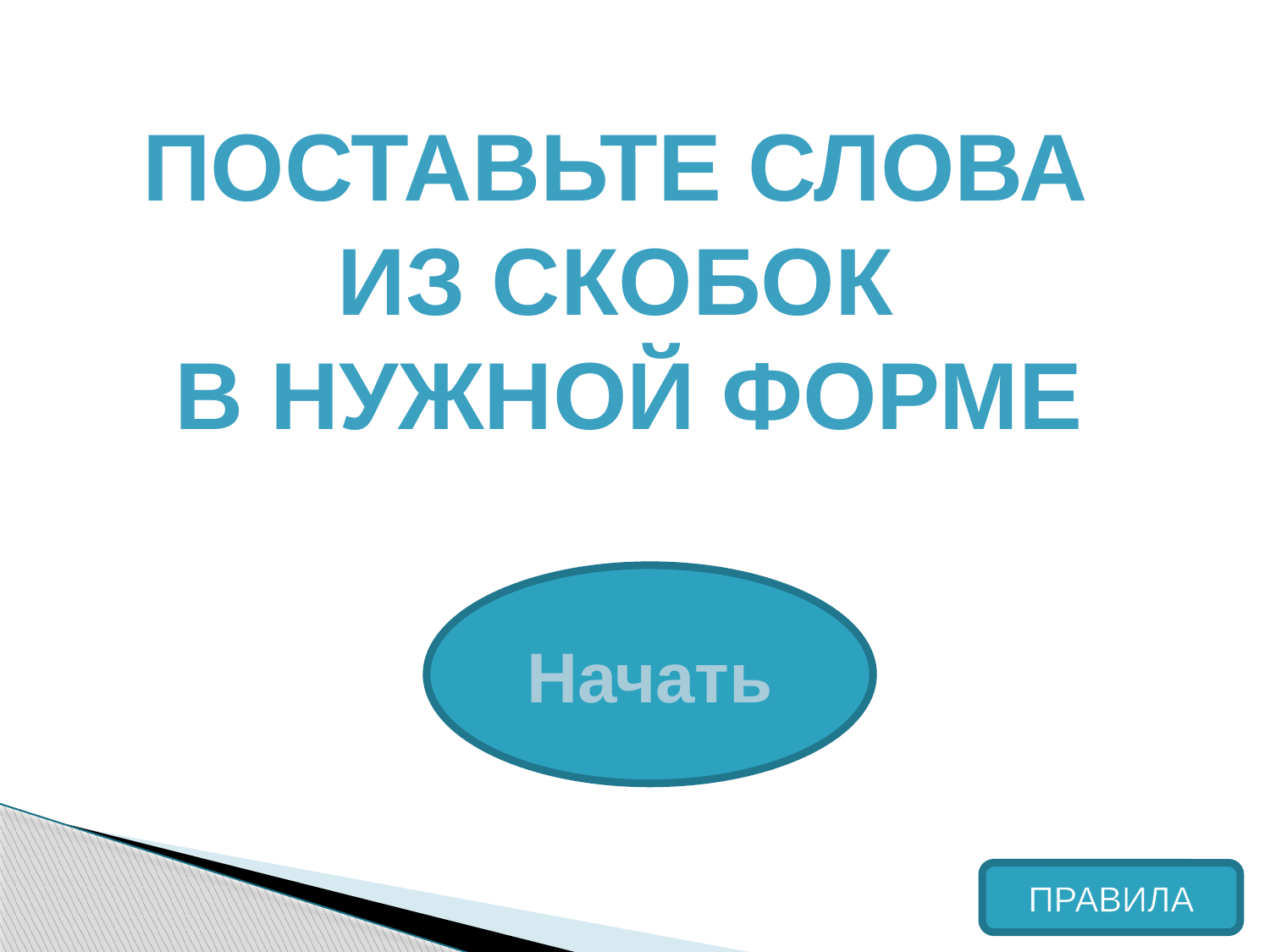

Поставьте слова
из скобок
в нужной форме
Начать
ПРАВИЛА